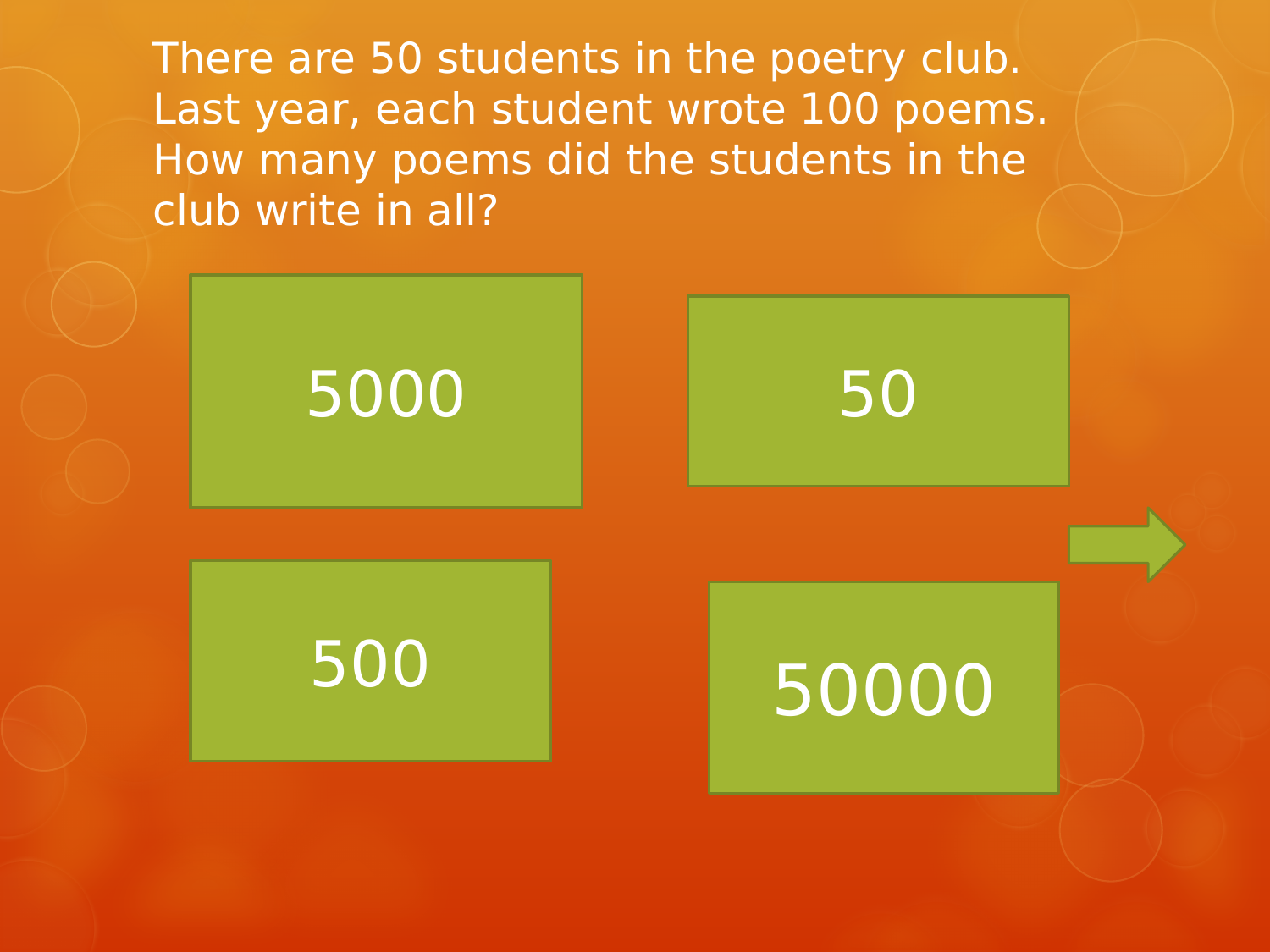

# There are 50 students in the poetry club. Last year, each student wrote 100 poems. How many poems did the students in the club write in all?

5000
50

500
50000